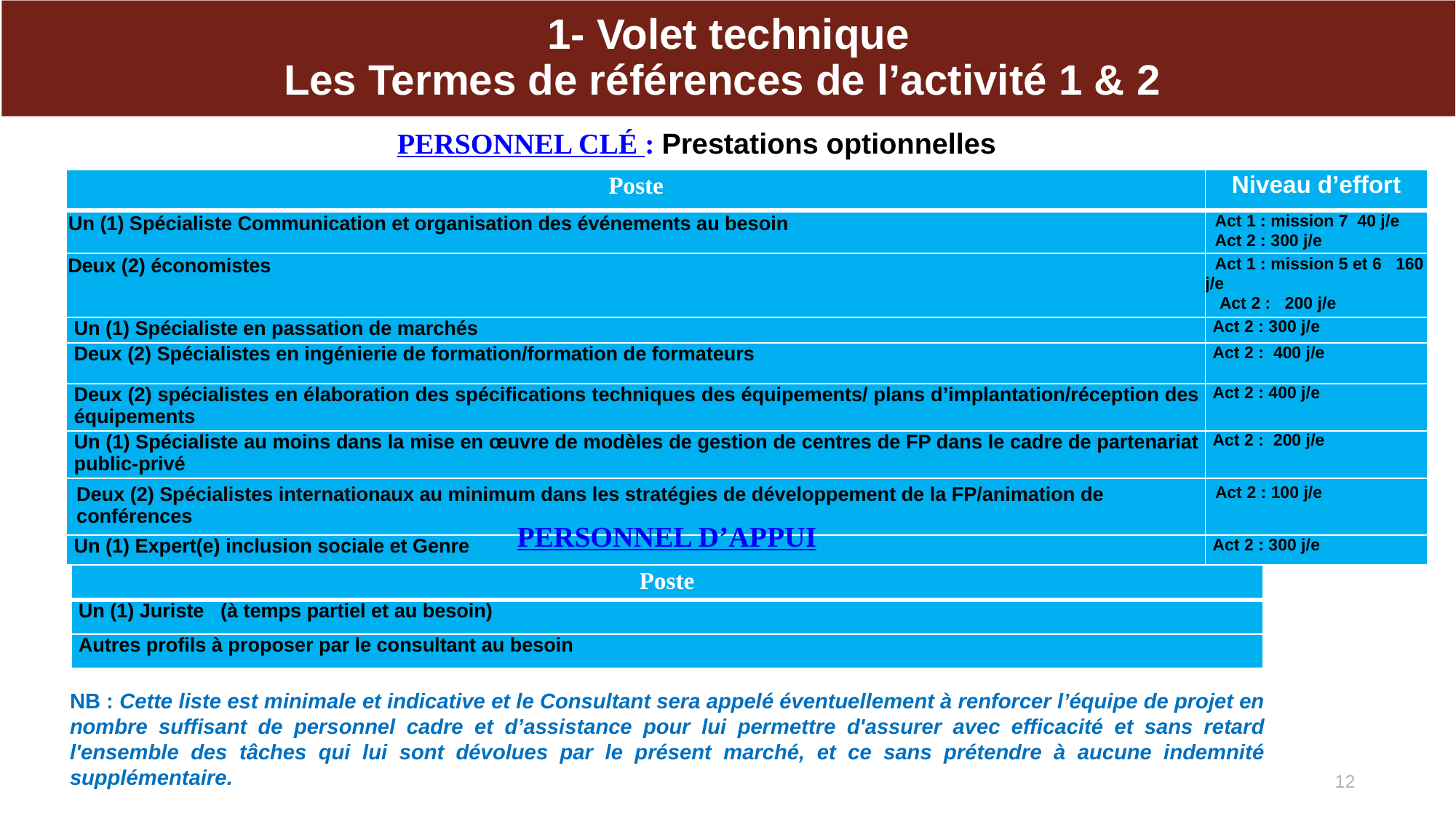

1- Volet technique
Les Termes de références de l’activité 1 & 2
personnel clé : Prestations optionnelles
| Poste | Niveau d’effort |
| --- | --- |
| Un (1) Spécialiste Communication et organisation des événements au besoin | Act 1 : mission 7 40 j/e Act 2 : 300 j/e |
| Deux (2) économistes | Act 1 : mission 5 et 6 160 j/e Act 2 : 200 j/e |
| Un (1) Spécialiste en passation de marchés | Act 2 : 300 j/e |
| Deux (2) Spécialistes en ingénierie de formation/formation de formateurs | Act 2 : 400 j/e |
| Deux (2) spécialistes en élaboration des spécifications techniques des équipements/ plans d’implantation/réception des équipements | Act 2 : 400 j/e |
| Un (1) Spécialiste au moins dans la mise en œuvre de modèles de gestion de centres de FP dans le cadre de partenariat public-privé | Act 2 : 200 j/e |
| Deux (2) Spécialistes internationaux au minimum dans les stratégies de développement de la FP/animation de conférences | Act 2 : 100 j/e |
| Un (1) Expert(e) inclusion sociale et Genre | Act 2 : 300 j/e |
personnel D’appui
| Poste |
| --- |
| Un (1) Juriste (à temps partiel et au besoin) |
| Autres profils à proposer par le consultant au besoin |
NB : Cette liste est minimale et indicative et le Consultant sera appelé éventuellement à renforcer l’équipe de projet en nombre suffisant de personnel cadre et d’assistance pour lui permettre d'assurer avec efficacité et sans retard l'ensemble des tâches qui lui sont dévolues par le présent marché, et ce sans prétendre à aucune indemnité supplémentaire.
12